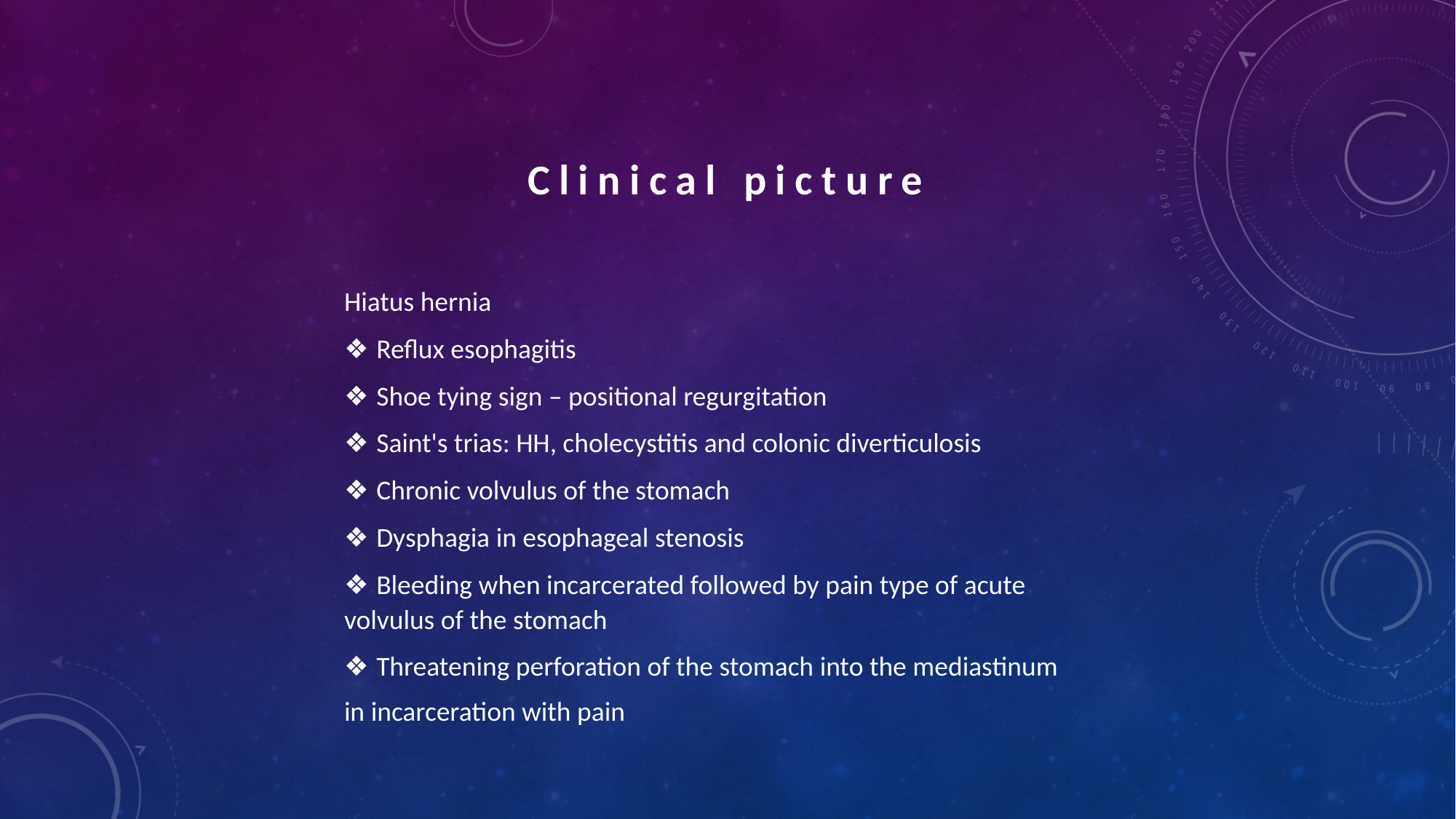

Clinical picture

Hiatus hernia
❖ Reflux esophagitis
❖ Shoe tying sign – positional regurgitation
❖ Saint's trias: HH, cholecystitis and colonic diverticulosis
❖ Chronic volvulus of the stomach
❖ Dysphagia in esophageal stenosis
❖ Bleeding when incarcerated followed by pain type of acute volvulus of the stomach
❖ Threatening perforation of the stomach into the mediastinum
in incarceration with pain